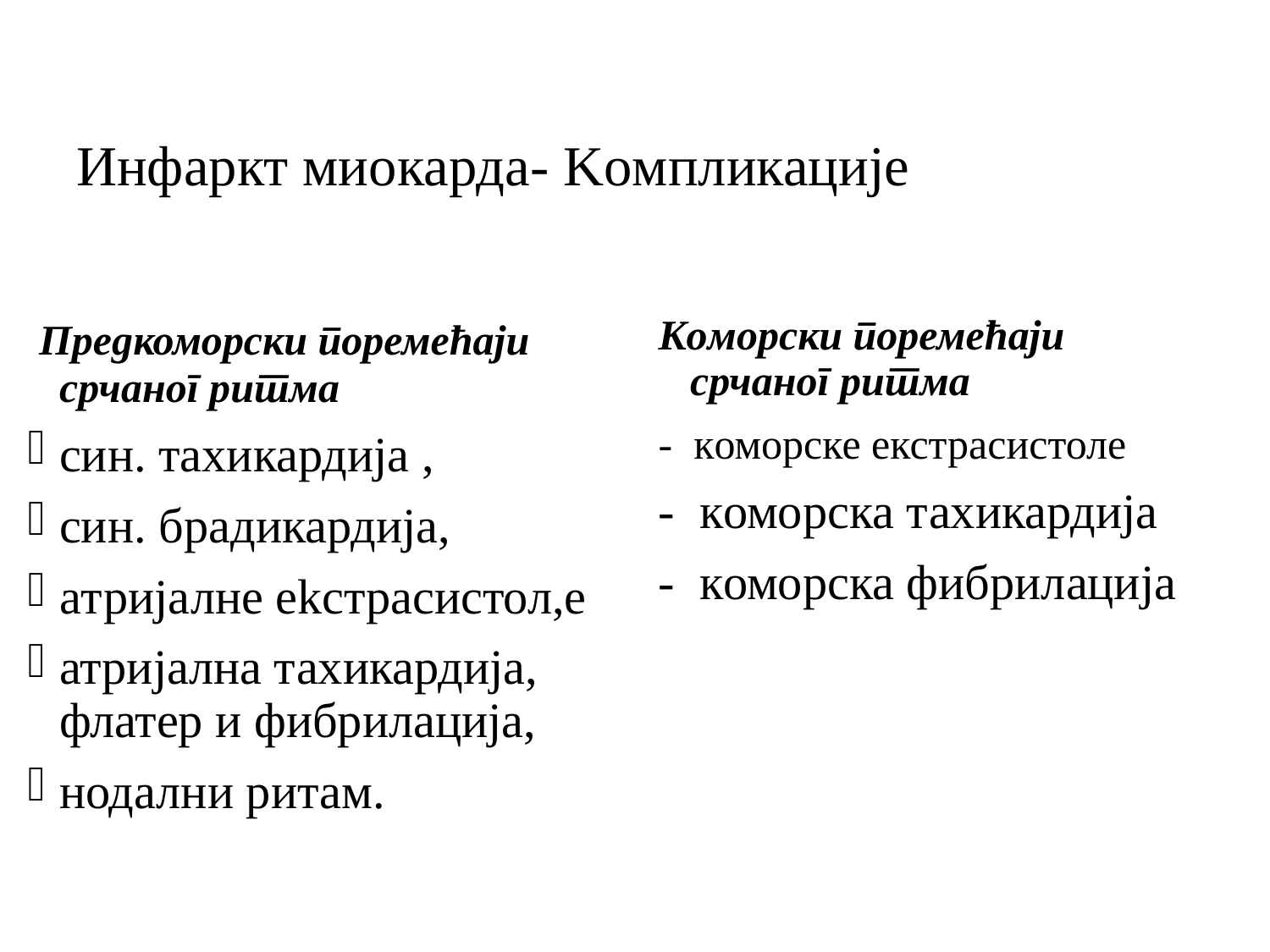

# Инфаркт миокарда- Koмпликације
 Предкоморски поремећаји срчаног ритма
син. тахикардија ,
син. брадикардија,
aтријалне ekстрасистол,е
атријална тахикардија, флатер и фибрилација,
нодални ритам.
Koморски поремећаји срчаног ритма
-  коморске екстрасистоле
-  коморска тахикардија
-  коморска фибрилација